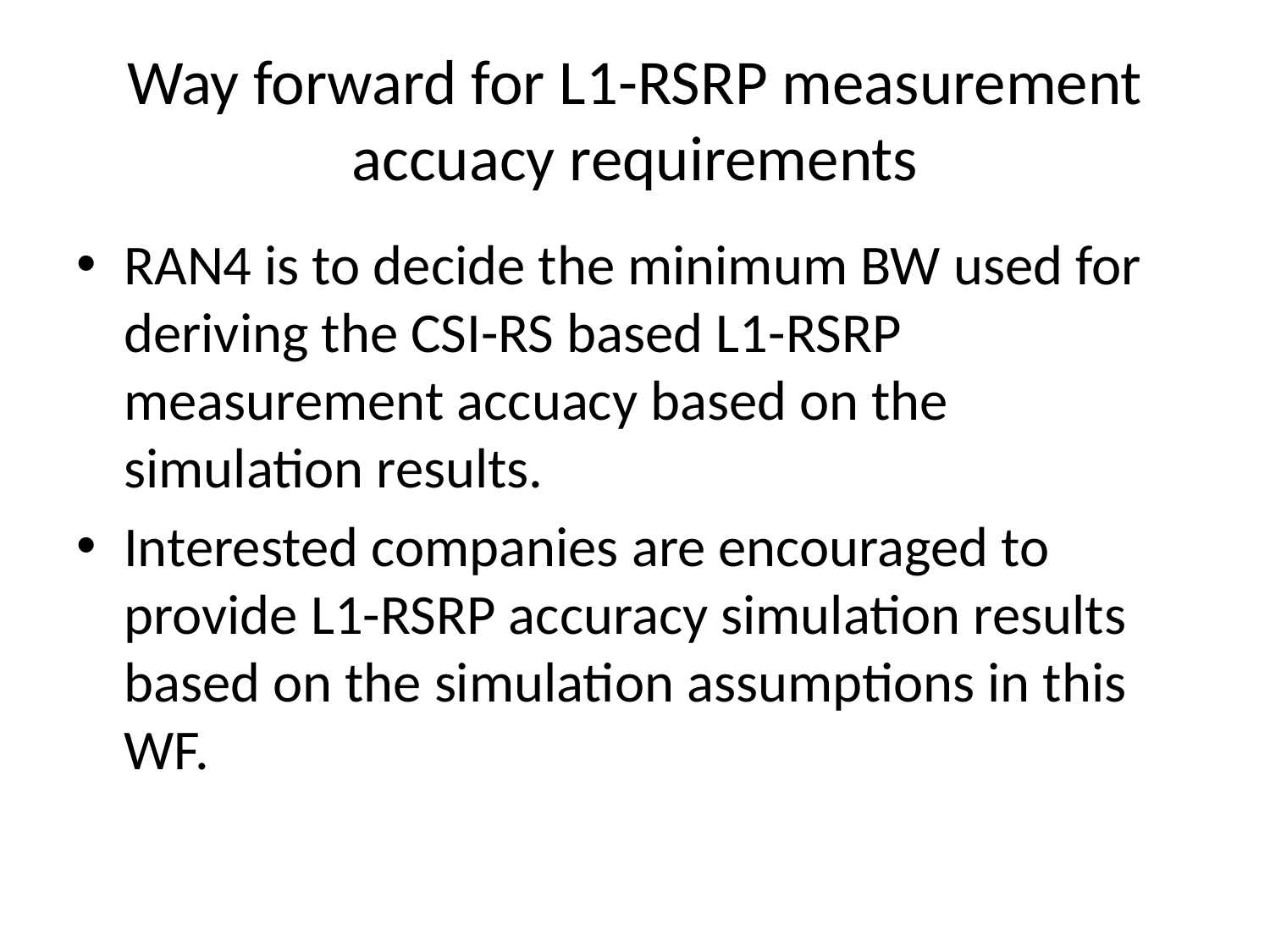

# Way forward for L1-RSRP measurement accuacy requirements
RAN4 is to decide the minimum BW used for deriving the CSI-RS based L1-RSRP measurement accuacy based on the simulation results.
Interested companies are encouraged to provide L1-RSRP accuracy simulation results based on the simulation assumptions in this WF.